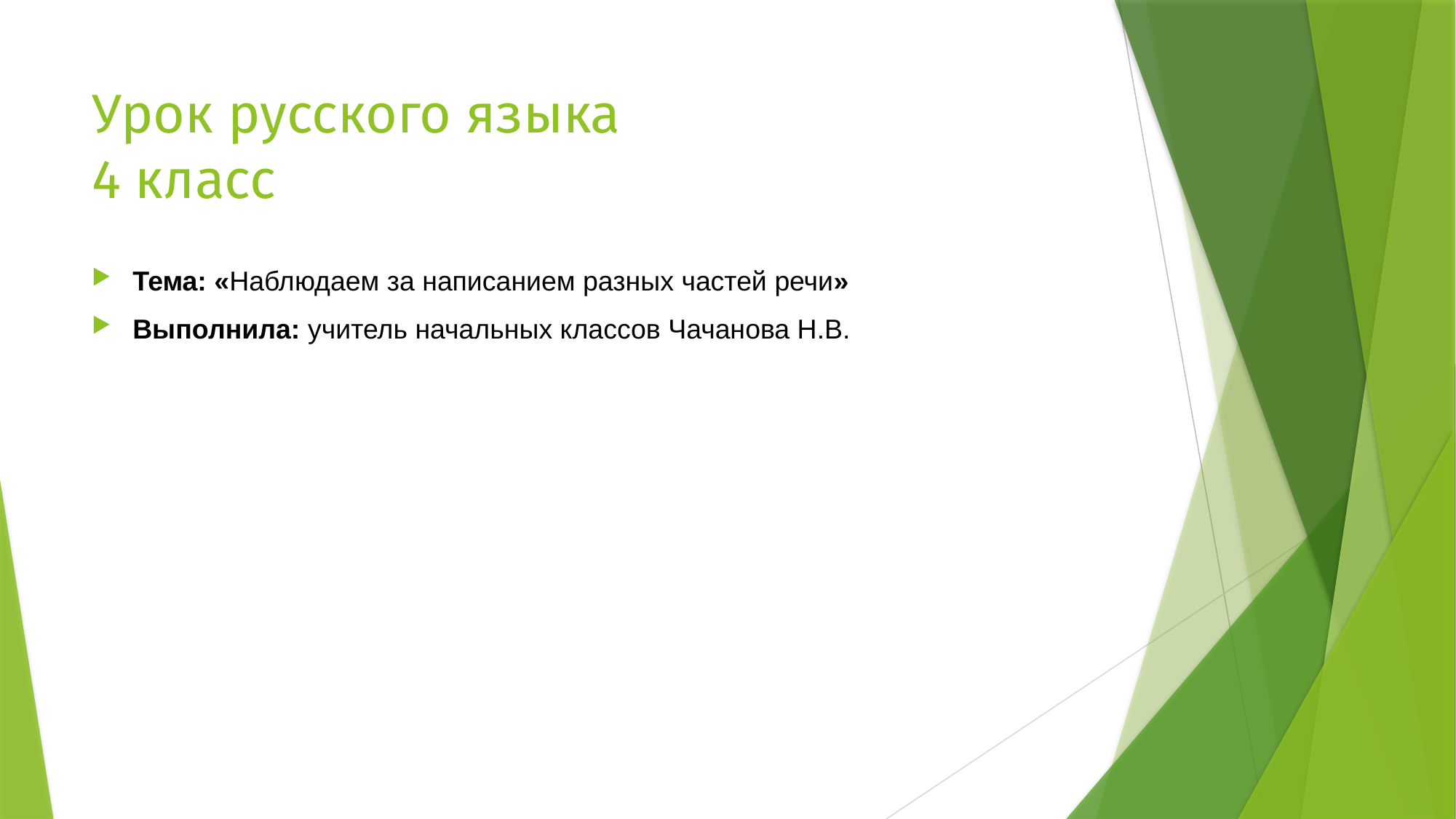

# Урок русского языка 4 класс
Тема: «Наблюдаем за написанием разных частей речи»
Выполнила: учитель начальных классов Чачанова Н.В.